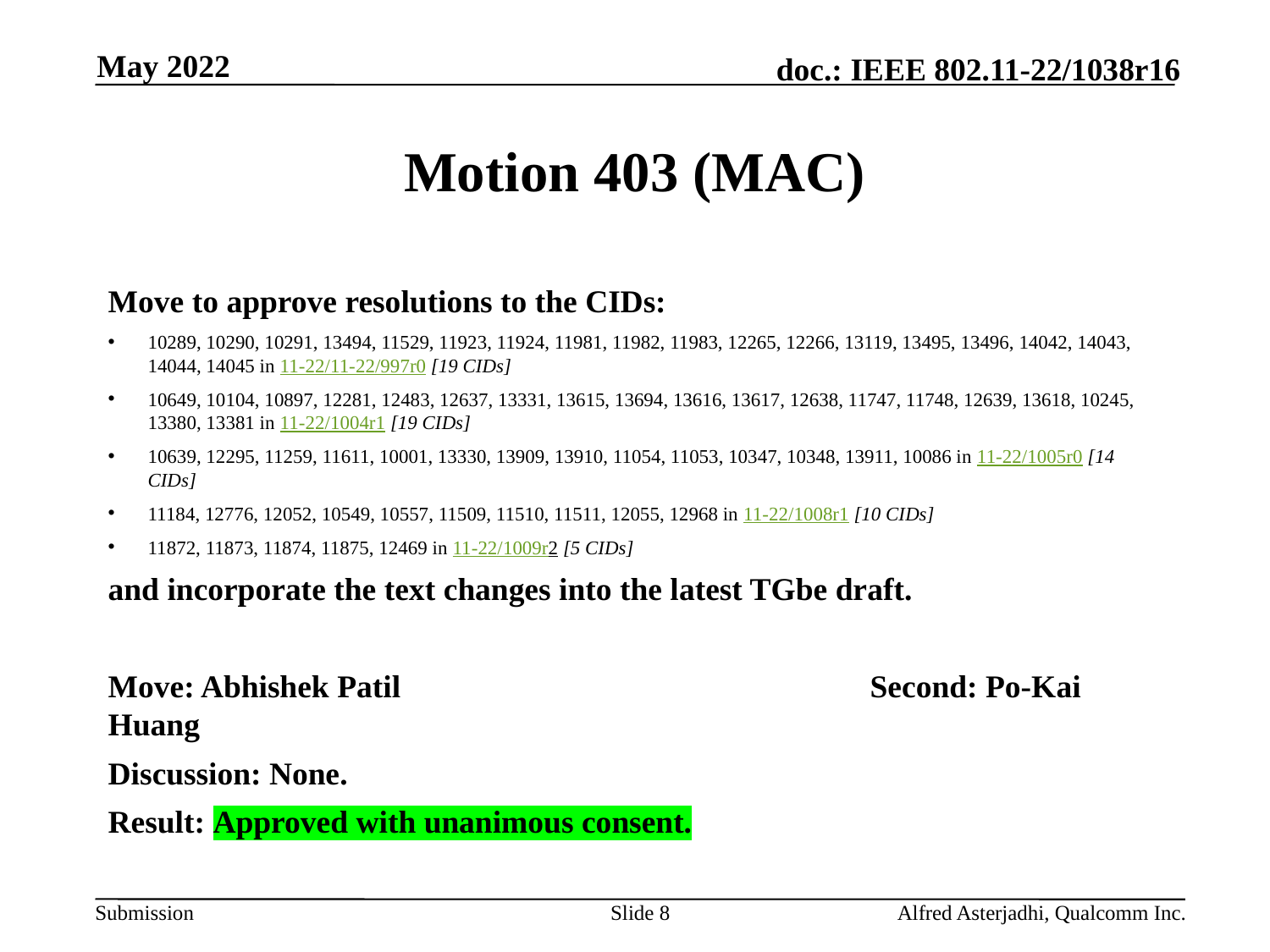

May 2022
# Motion 403 (MAC)
Move to approve resolutions to the CIDs:
10289, 10290, 10291, 13494, 11529, 11923, 11924, 11981, 11982, 11983, 12265, 12266, 13119, 13495, 13496, 14042, 14043, 14044, 14045 in 11-22/11-22/997r0 [19 CIDs]
10649, 10104, 10897, 12281, 12483, 12637, 13331, 13615, 13694, 13616, 13617, 12638, 11747, 11748, 12639, 13618, 10245, 13380, 13381 in 11-22/1004r1 [19 CIDs]
10639, 12295, 11259, 11611, 10001, 13330, 13909, 13910, 11054, 11053, 10347, 10348, 13911, 10086 in 11-22/1005r0 [14 CIDs]
11184, 12776, 12052, 10549, 10557, 11509, 11510, 11511, 12055, 12968 in 11-22/1008r1 [10 CIDs]
11872, 11873, 11874, 11875, 12469 in 11-22/1009r2 [5 CIDs]
and incorporate the text changes into the latest TGbe draft.

Move: Abhishek Patil				Second: Po-Kai Huang
Discussion: None.
Result: Approved with unanimous consent.

Slide 8
Alfred Asterjadhi, Qualcomm Inc.